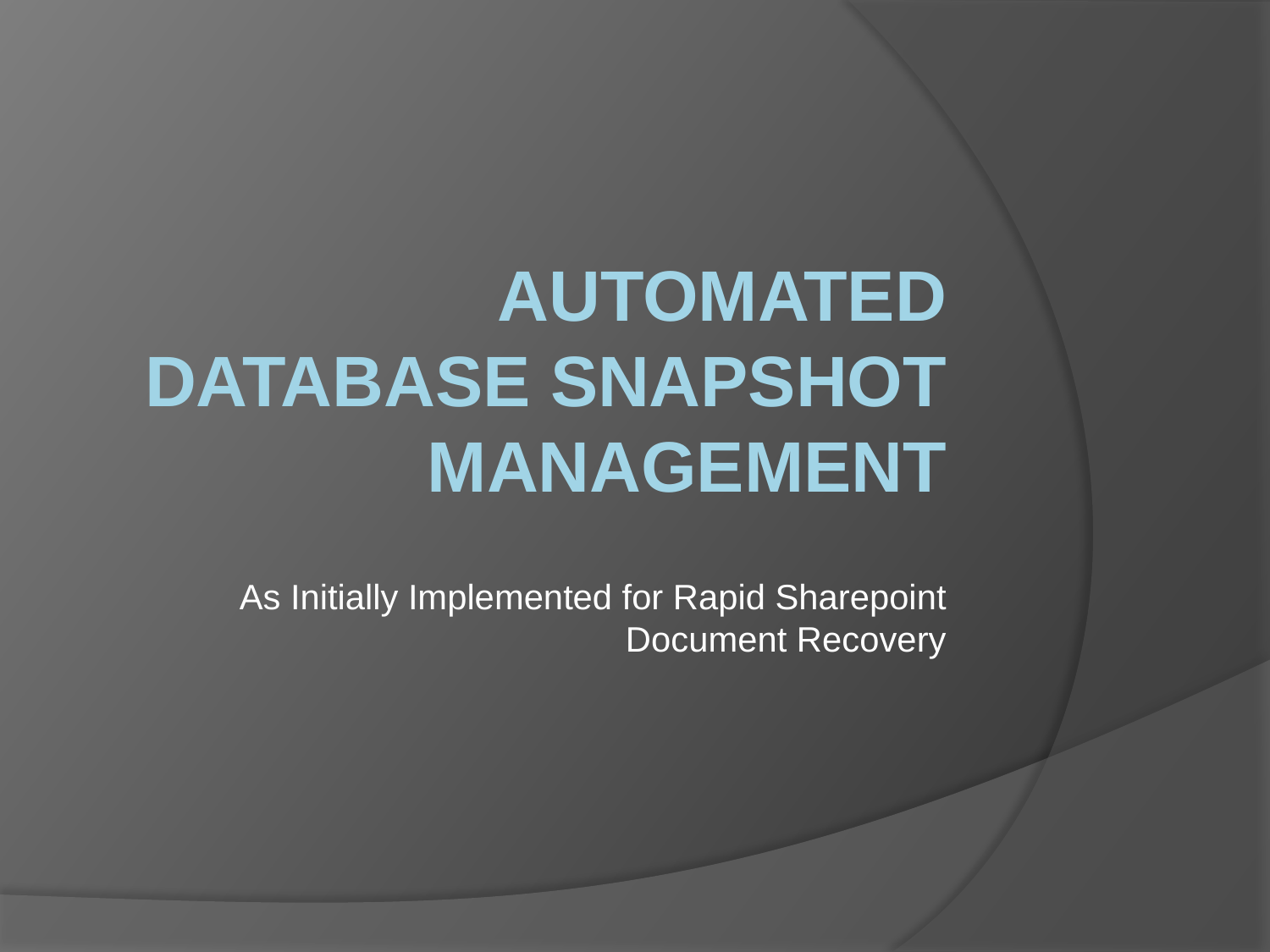

# Automated Database Snapshot Management
As Initially Implemented for Rapid Sharepoint Document Recovery